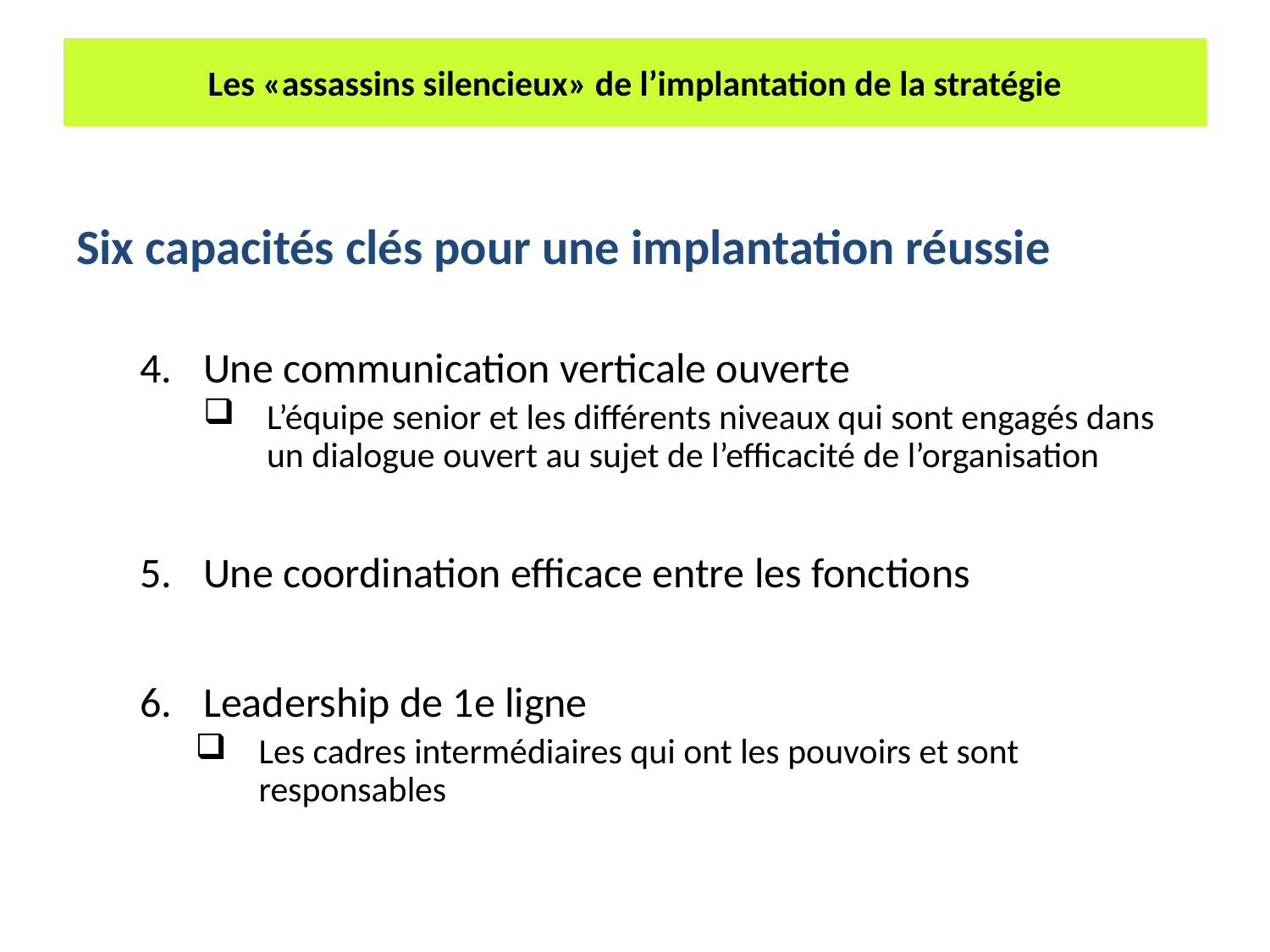

# Les «assassins silencieux» de l’implantation de la stratégie

Six capacités clés pour une implantation réussie

Une communication verticale ouverte
L’équipe senior et les différents niveaux qui sont engagés dans un dialogue ouvert au sujet de l’efficacité de l’organisation

Une coordination efficace entre les fonctions

Leadership de 1e ligne
Les cadres intermédiaires qui ont les pouvoirs et sont responsables